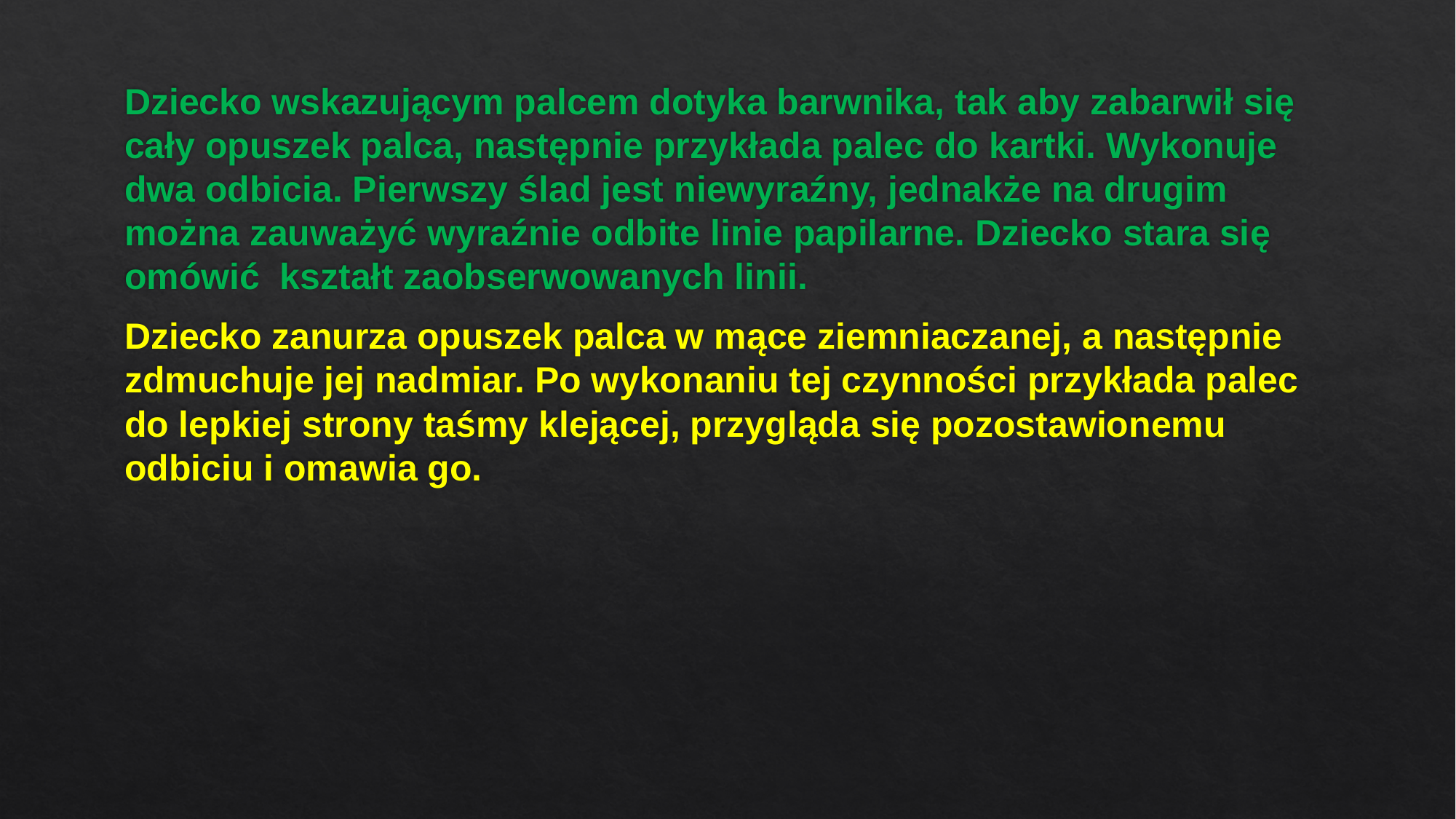

#
Dziecko wskazującym palcem dotyka barwnika, tak aby zabarwił się cały opuszek palca, następnie przykłada palec do kartki. Wykonuje dwa odbicia. Pierwszy ślad jest niewyraźny, jednakże na drugim można zauważyć wyraźnie odbite linie papilarne. Dziecko stara się omówić  kształt zaobserwowanych linii.
Dziecko zanurza opuszek palca w mące ziemniaczanej, a następnie zdmuchuje jej nadmiar. Po wykonaniu tej czynności przykłada palec do lepkiej strony taśmy klejącej, przygląda się pozostawionemu odbiciu i omawia go.